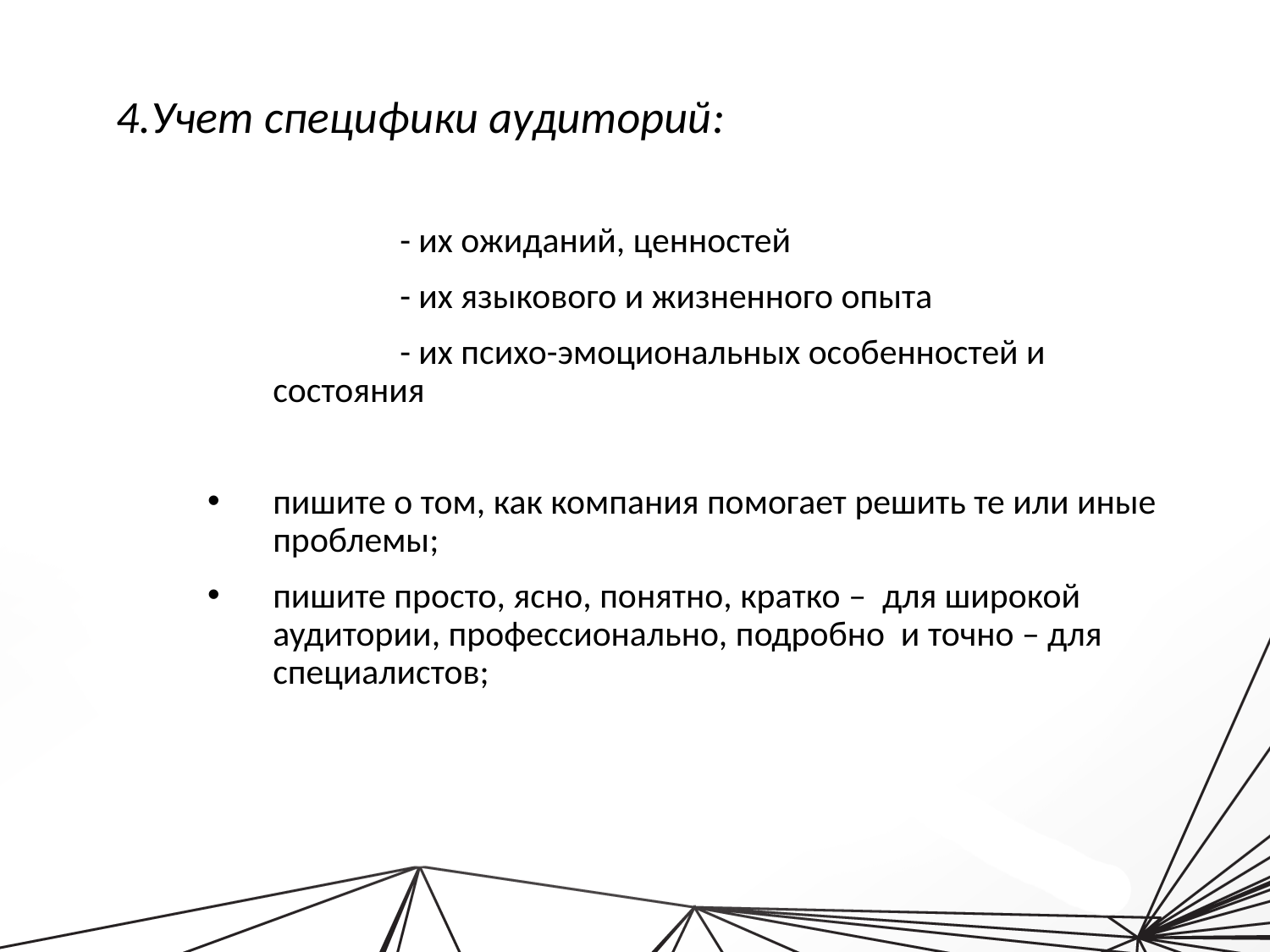

4.Учет специфики аудиторий:
		- их ожиданий, ценностей
		- их языкового и жизненного опыта
		- их психо-эмоциональных особенностей и состояния

пишите о том, как компания помогает решить те или иные проблемы;
пишите просто, ясно, понятно, кратко –  для широкой аудитории, профессионально, подробно  и точно – для специалистов;